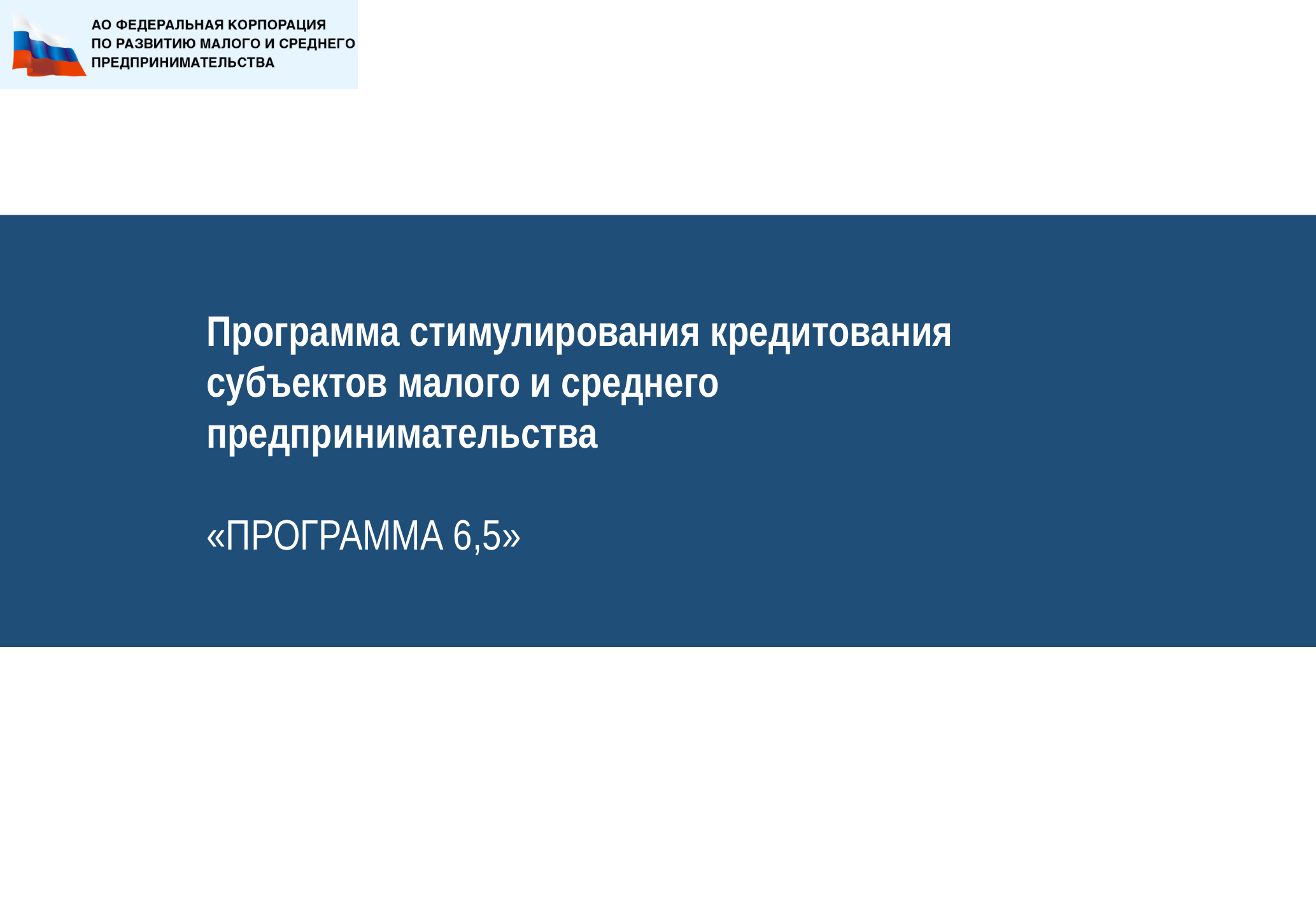

# Программа стимулирования кредитования субъектов малого и среднего предпринимательства «ПРОГРАММА 6,5»